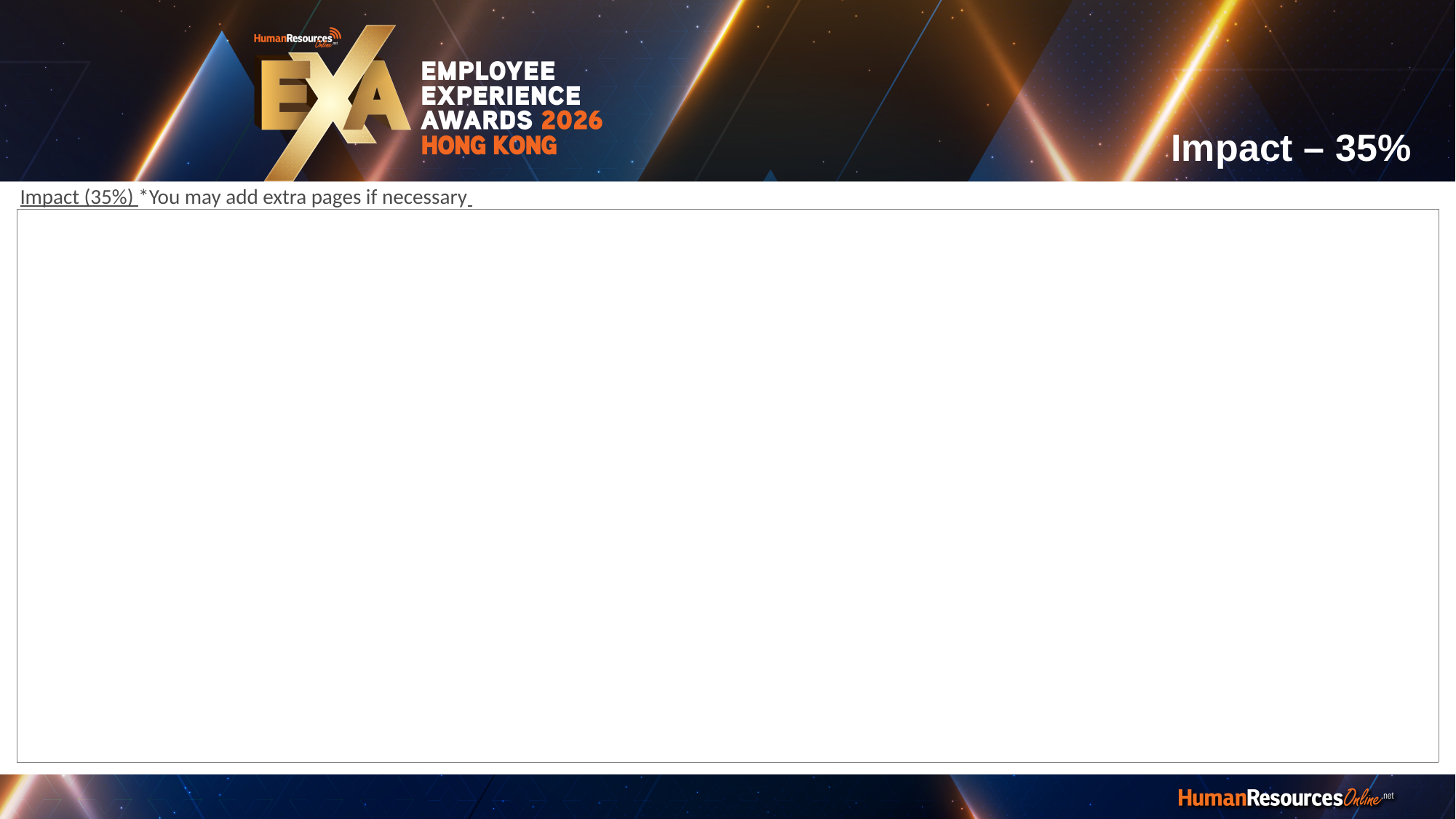

Impact – 35%
Impact (35%) *You may add extra pages if necessary
|  |
| --- |